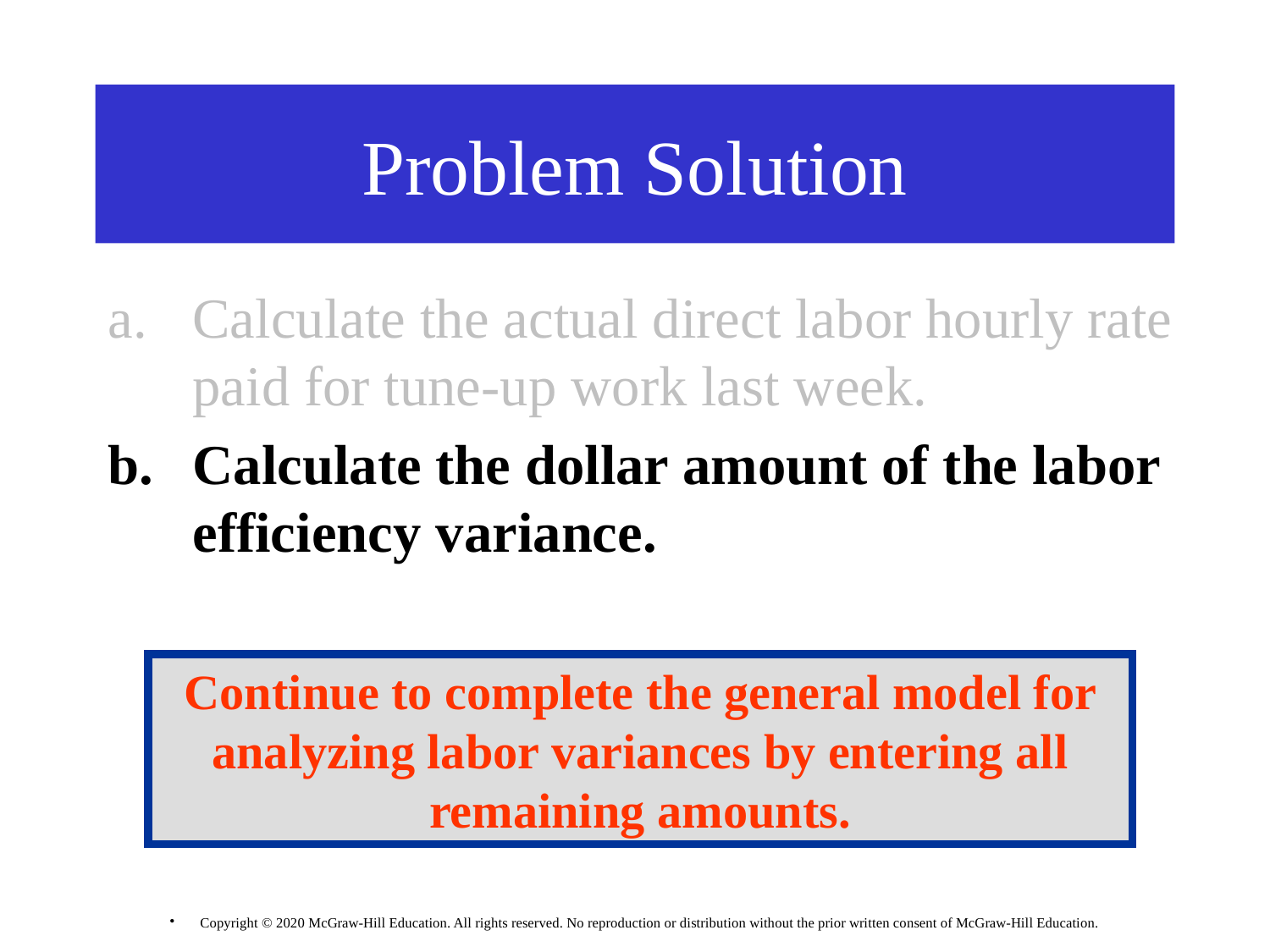

# Problem Solution
Calculate the actual direct labor hourly rate paid for tune-up work last week.
Calculate the dollar amount of the labor efficiency variance.
Continue to complete the general model for analyzing labor variances by entering all remaining amounts.